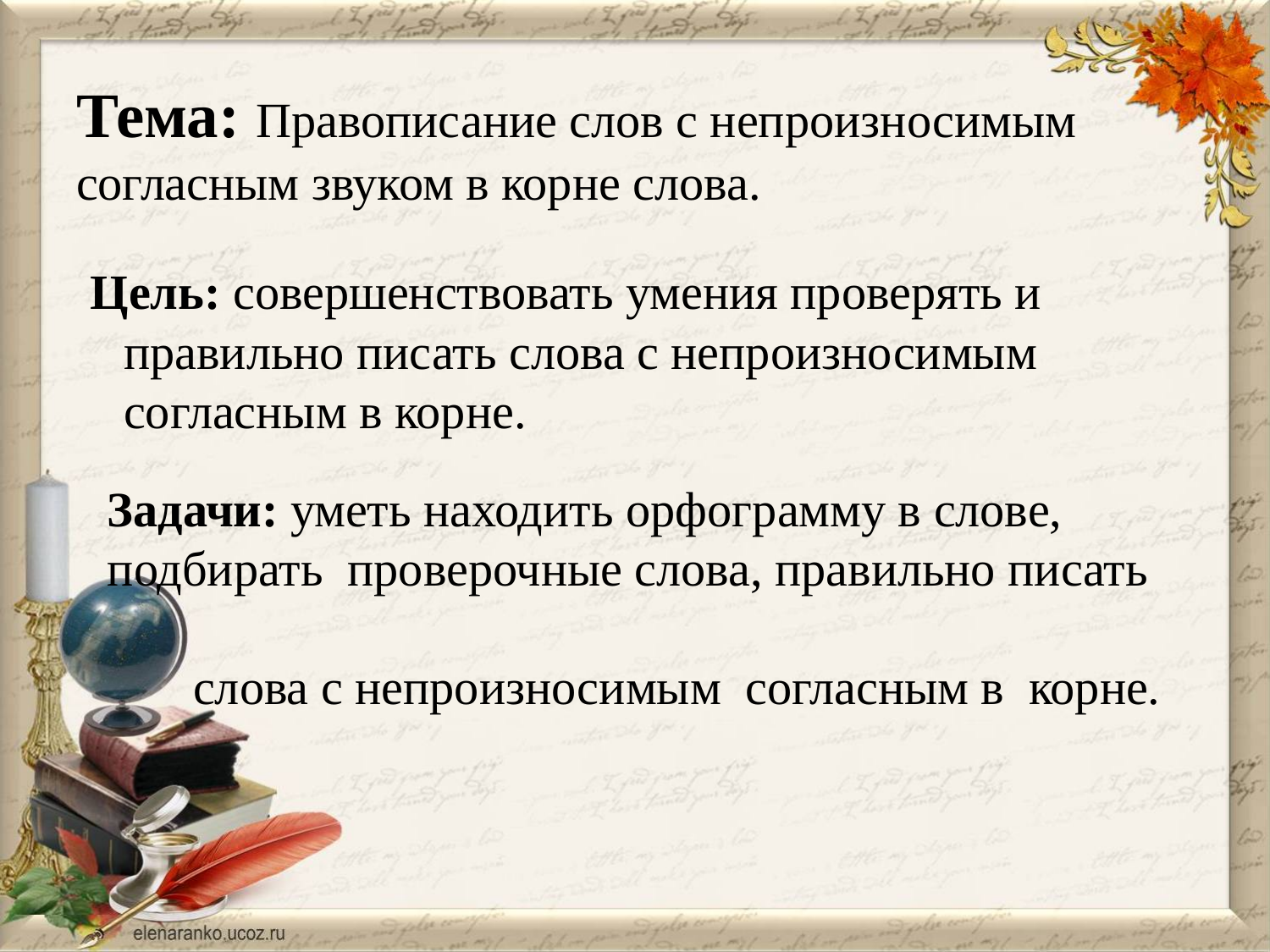

# Тема: Правописание слов с непроизносимым согласным звуком в корне слова.
 Цель: совершенствовать умения проверять и правильно писать слова с непроизносимым согласным в корне.

Задачи: уметь находить орфограмму в слове, подбирать  проверочные слова, правильно писать
       слова с непроизносимым  согласным в  корне.